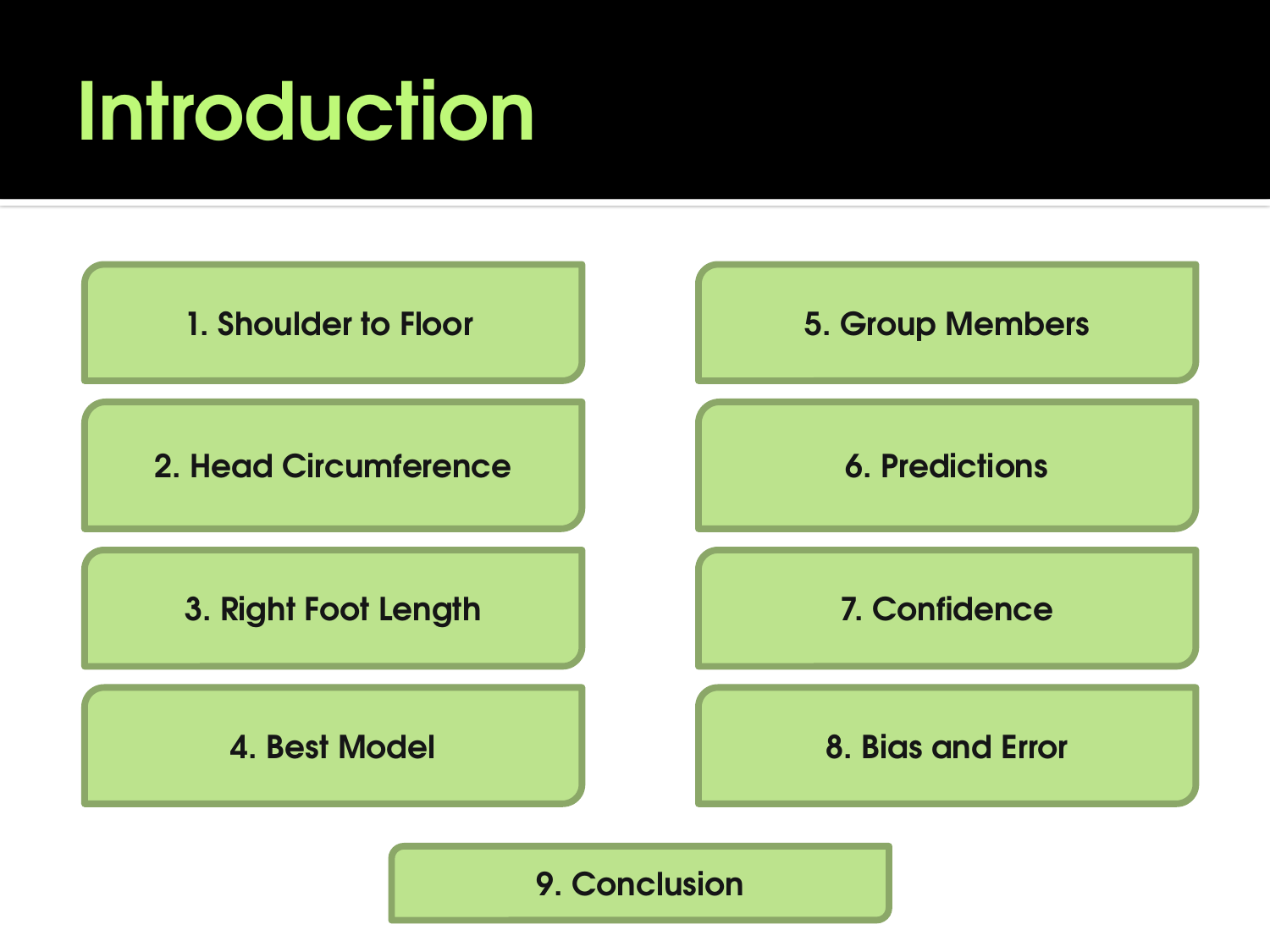

# Introduction
1. Shoulder to Floor
5. Group Members
2. Head Circumference
6. Predictions
3. Right Foot Length
7. Confidence
4. Best Model
8. Bias and Error
9. Conclusion